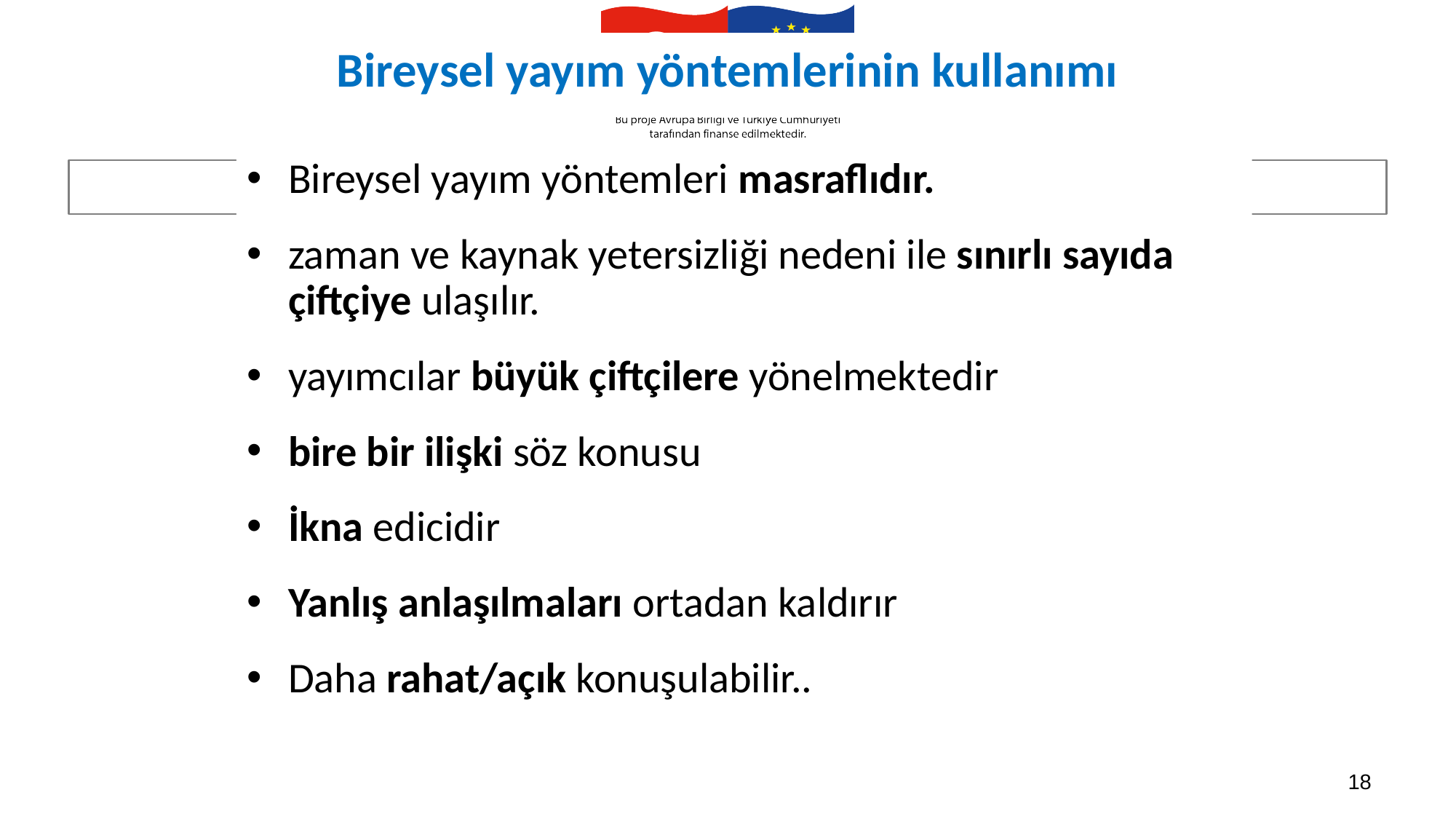

# Bireysel yayım yöntemlerinin kullanımı
Bireysel yayım yöntemleri masraflıdır.
zaman ve kaynak yetersizliği nedeni ile sınırlı sayıda çiftçiye ulaşılır.
yayımcılar büyük çiftçilere yönelmektedir
bire bir ilişki söz konusu
İkna edicidir
Yanlış anlaşılmaları ortadan kaldırır
Daha rahat/açık konuşulabilir..
18